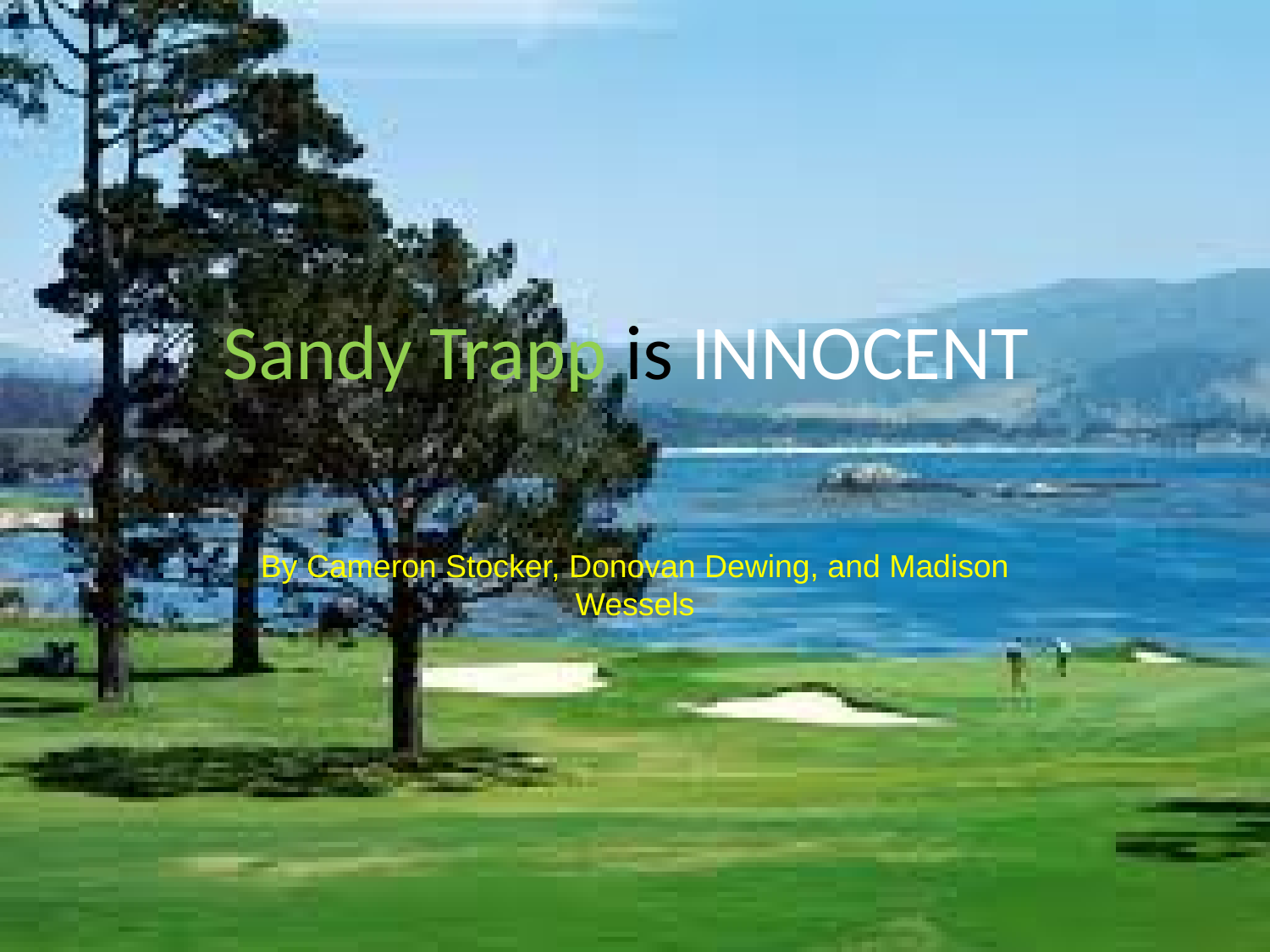

# Sandy Trapp is INNOCENT
By Cameron Stocker, Donovan Dewing, and Madison Wessels